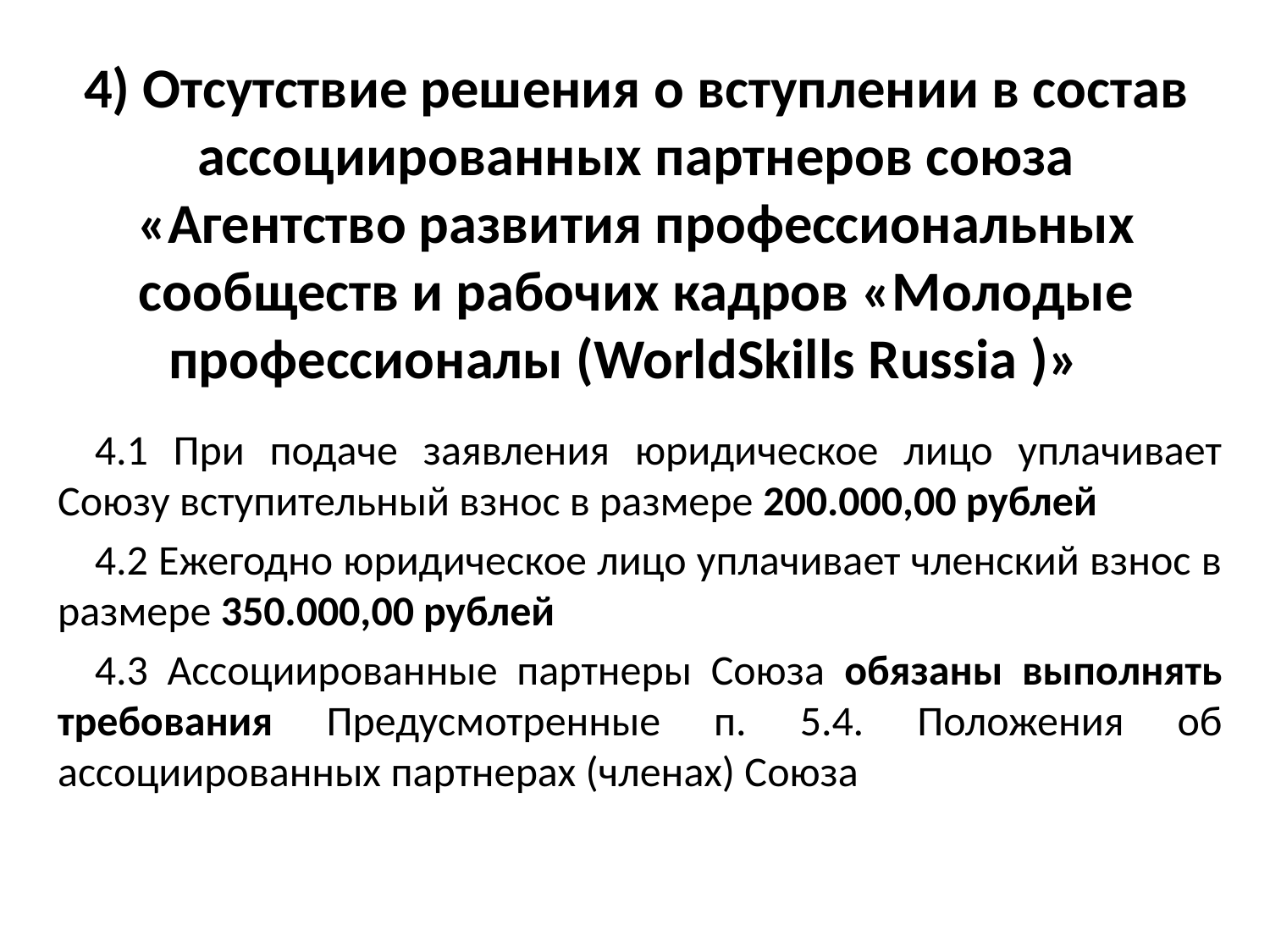

# 4) Отсутствие решения о вступлении в состав ассоциированных партнеров союза «Агентство развития профессиональных сообществ и рабочих кадров «Молодые профессионалы (WorldSkills Russia )»
4.1 При подаче заявления юридическое лицо уплачивает Союзу вступительный взнос в размере 200.000,00 рублей
4.2 Ежегодно юридическое лицо уплачивает членский взнос в размере 350.000,00 рублей
4.3 Ассоциированные партнеры Союза обязаны выполнять требования Предусмотренные п. 5.4. Положения об ассоциированных партнерах (членах) Союза